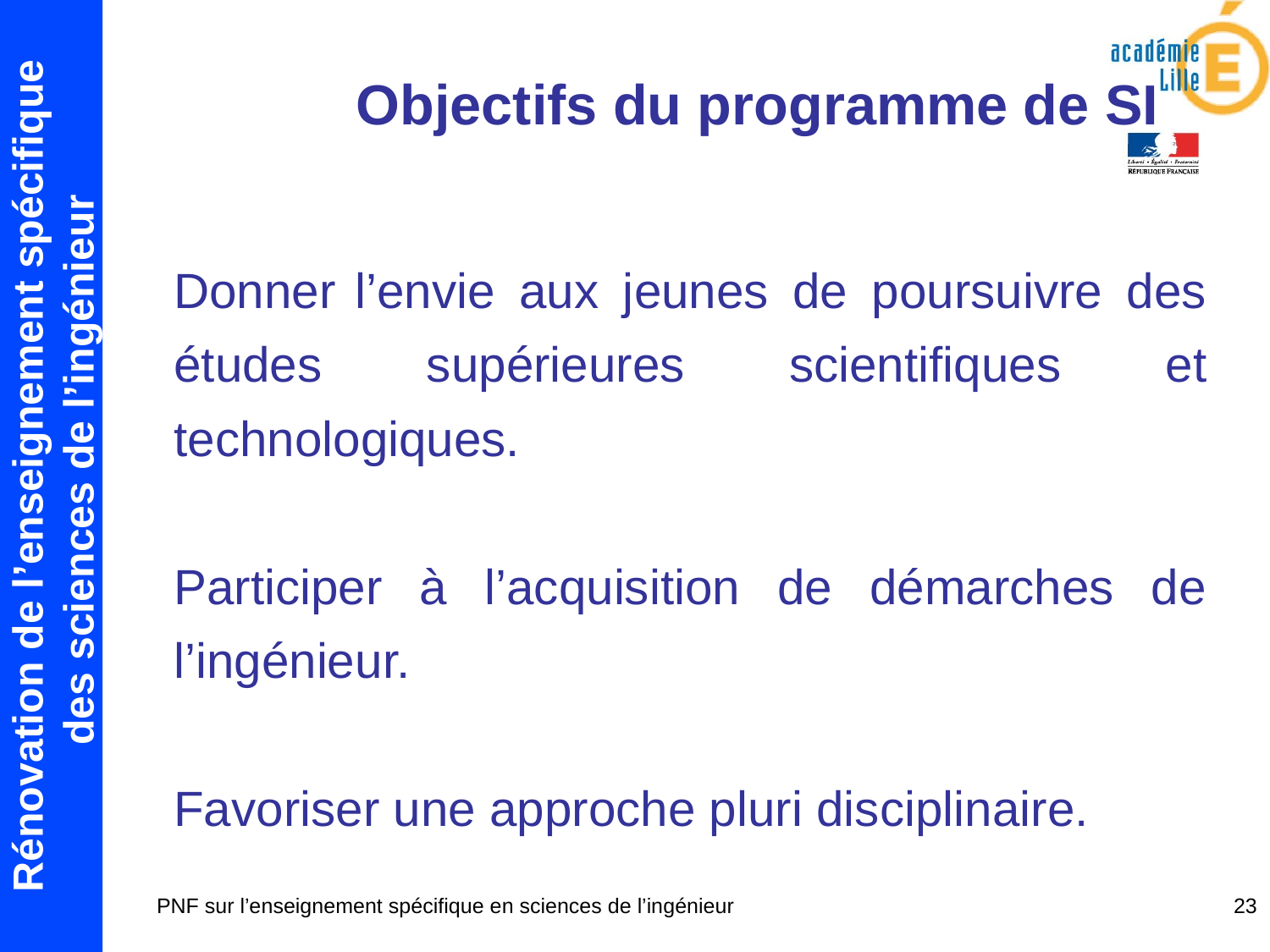

Objectifs du programme de SI
Donner l’envie aux jeunes de poursuivre des études supérieures scientifiques et technologiques.

Participer à l’acquisition de démarches de l’ingénieur.

Favoriser une approche pluri disciplinaire.
PNF sur l’enseignement spécifique en sciences de l’ingénieur
23